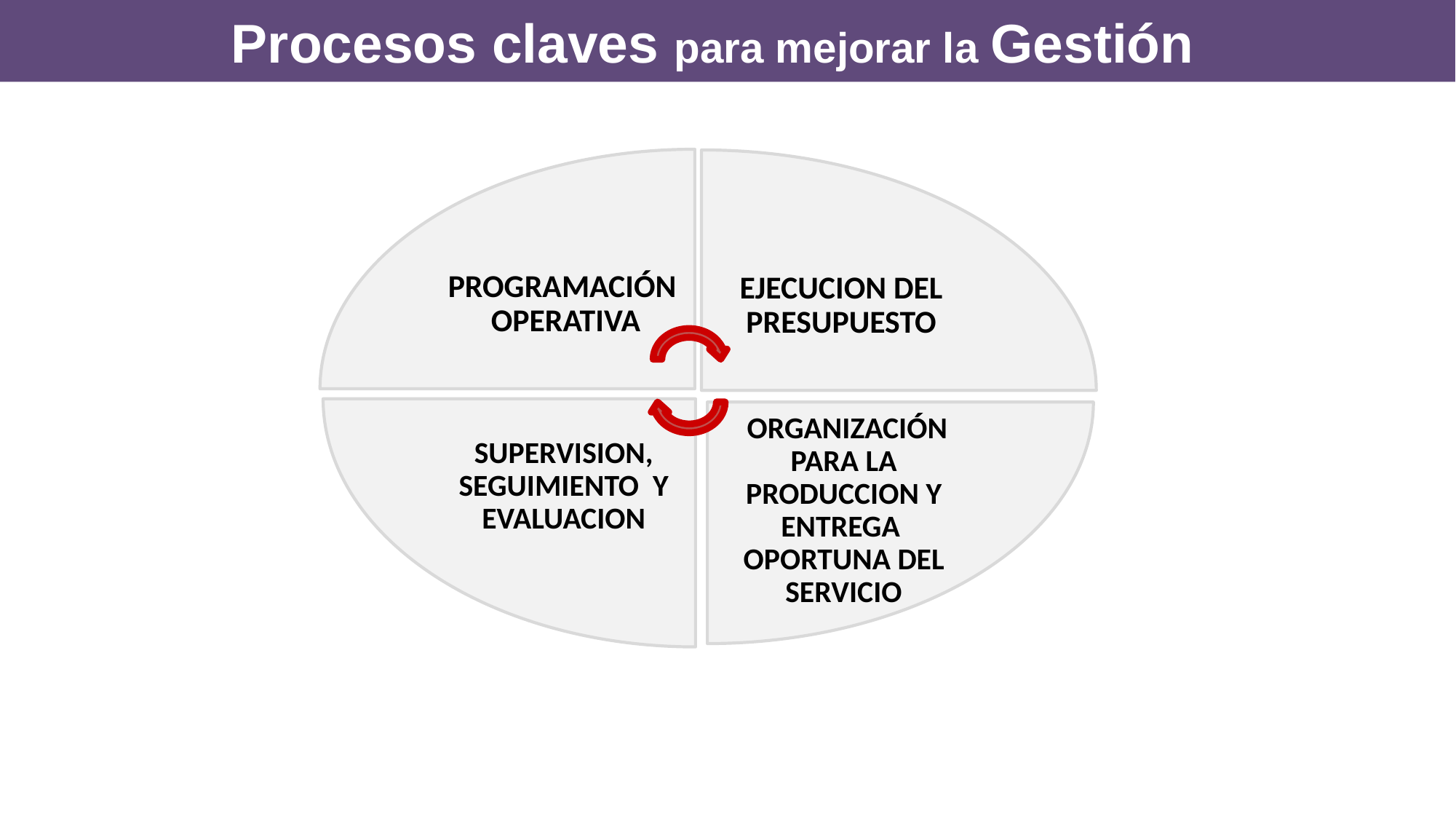

Procesos claves para mejorar la Gestión
PROGRAMACIÓN   OPERATIVA
EJECUCION DEL PRESUPUESTO

 ORGANIZACIÓN PARA LA PRODUCCION Y ENTREGA  OPORTUNA DEL SERVICIO
SUPERVISION, SEGUIMIENTO  Y EVALUACION